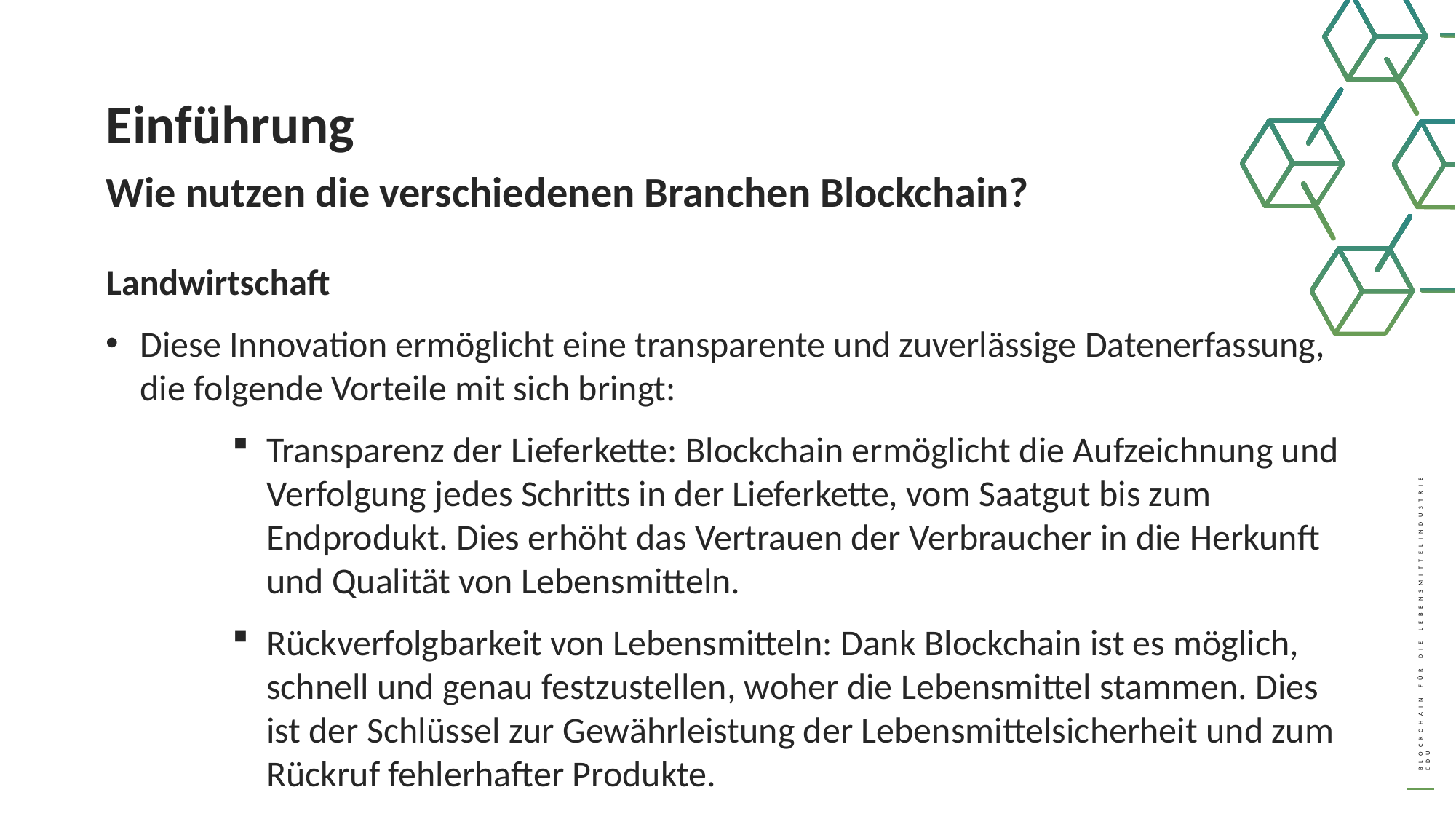

Einführung
Wie nutzen die verschiedenen Branchen Blockchain?
Landwirtschaft
Diese Innovation ermöglicht eine transparente und zuverlässige Datenerfassung, die folgende Vorteile mit sich bringt:
Transparenz der Lieferkette: Blockchain ermöglicht die Aufzeichnung und Verfolgung jedes Schritts in der Lieferkette, vom Saatgut bis zum Endprodukt. Dies erhöht das Vertrauen der Verbraucher in die Herkunft und Qualität von Lebensmitteln.
Rückverfolgbarkeit von Lebensmitteln: Dank Blockchain ist es möglich, schnell und genau festzustellen, woher die Lebensmittel stammen. Dies ist der Schlüssel zur Gewährleistung der Lebensmittelsicherheit und zum Rückruf fehlerhafter Produkte.